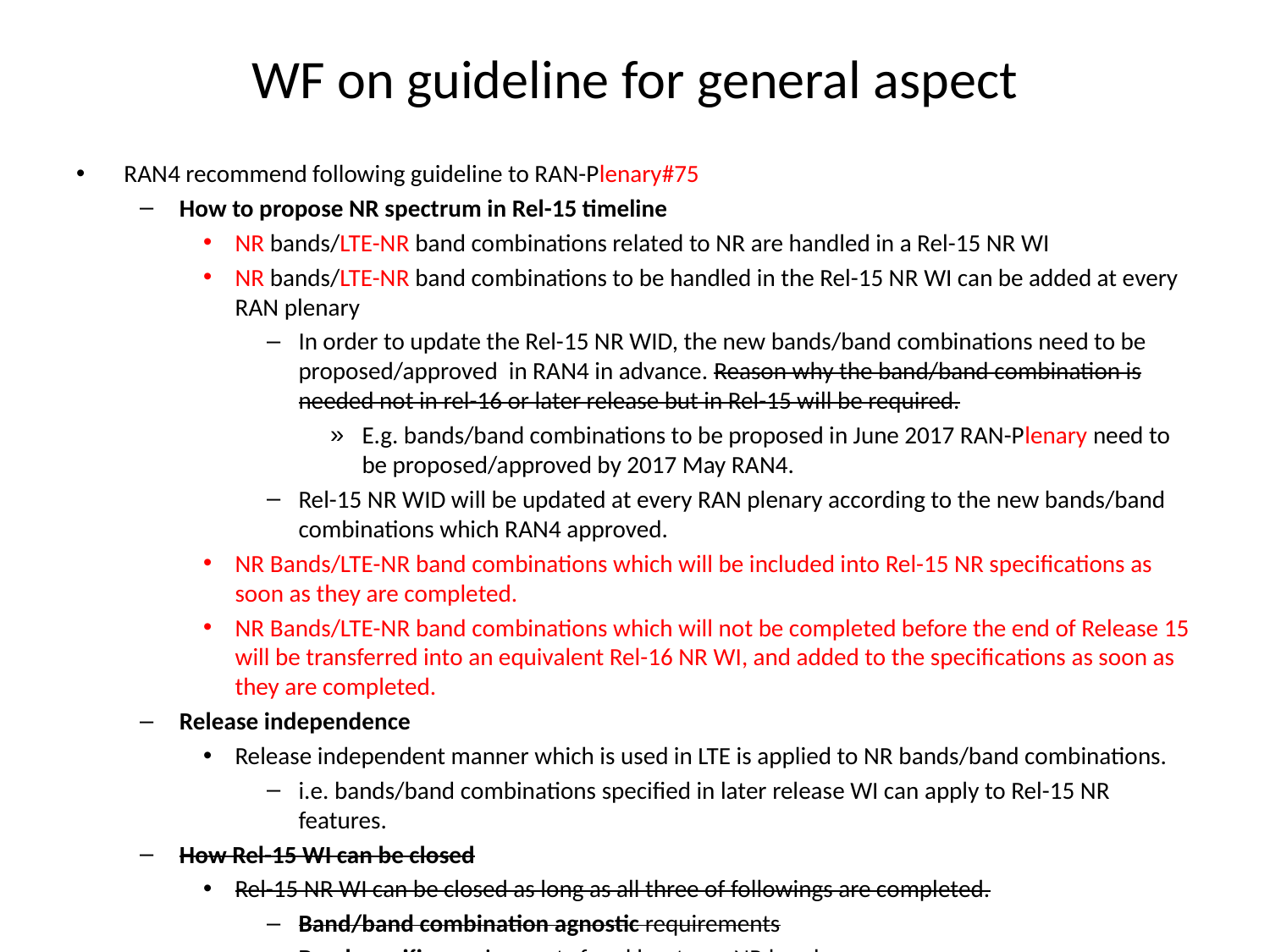

# WF on guideline for general aspect
RAN4 recommend following guideline to RAN-Plenary#75
How to propose NR spectrum in Rel-15 timeline
NR bands/LTE-NR band combinations related to NR are handled in a Rel-15 NR WI
NR bands/LTE-NR band combinations to be handled in the Rel-15 NR WI can be added at every RAN plenary
In order to update the Rel-15 NR WID, the new bands/band combinations need to be proposed/approved  in RAN4 in advance. Reason why the band/band combination is needed not in rel-16 or later release but in Rel-15 will be required.
E.g. bands/band combinations to be proposed in June 2017 RAN-Plenary need to be proposed/approved by 2017 May RAN4.
Rel-15 NR WID will be updated at every RAN plenary according to the new bands/band combinations which RAN4 approved.
NR Bands/LTE-NR band combinations which will be included into Rel-15 NR specifications as soon as they are completed.
NR Bands/LTE-NR band combinations which will not be completed before the end of Release 15 will be transferred into an equivalent Rel-16 NR WI, and added to the specifications as soon as they are completed.
Release independence
Release independent manner which is used in LTE is applied to NR bands/band combinations.
i.e. bands/band combinations specified in later release WI can apply to Rel-15 NR features.
How Rel-15 WI can be closed
Rel-15 NR WI can be closed as long as all three of followings are completed.
Band/band combination agnostic requirements
Band specific requirements for al least one NR band
Band combination specific requirements for at least one NR+LTE band combination for NSA
i.e. completion of all bands/band combinations including the Rel-15 NR WID is not required in order to close the Rel-15 WI.